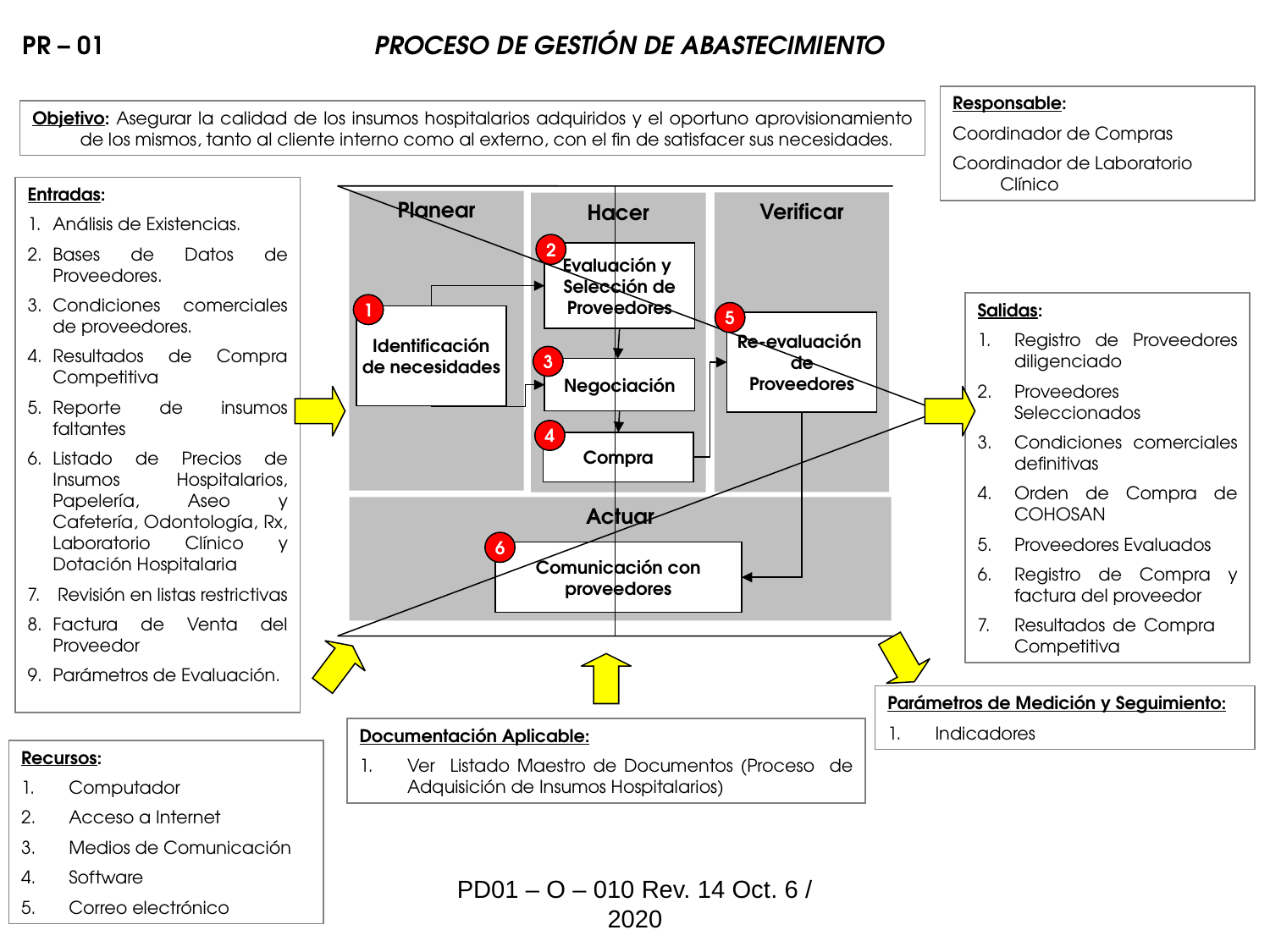

PR – 01
PROCESO DE GESTIÓN DE ABASTECIMIENTO
Responsable:
Coordinador de Compras
Coordinador de Laboratorio Clínico
Objetivo: Asegurar la calidad de los insumos hospitalarios adquiridos y el oportuno aprovisionamiento de los mismos, tanto al cliente interno como al externo, con el fin de satisfacer sus necesidades.
Entradas:
Análisis de Existencias.
Bases de Datos de Proveedores.
Condiciones comerciales de proveedores.
Resultados de Compra Competitiva
Reporte de insumos faltantes
Listado de Precios de Insumos Hospitalarios, Papelería, Aseo y Cafetería, Odontología, Rx, Laboratorio Clínico y Dotación Hospitalaria
 Revisión en listas restrictivas
Factura de Venta del Proveedor
Parámetros de Evaluación.

Planear
Verificar
Hacer
2
Evaluación y
Selección de
Proveedores
Salidas:
Registro de Proveedores diligenciado
Proveedores Seleccionados
Condiciones comerciales definitivas
Orden de Compra de COHOSAN
Proveedores Evaluados
Registro de Compra y factura del proveedor
Resultados de Compra    Competitiva
1
5
Identificación
de necesidades
Re-evaluación
de
Proveedores
3
Negociación

4
Compra
Actuar
6
Comunicación con
proveedores

Parámetros de Medición y Seguimiento:
Indicadores
Documentación Aplicable:
Ver  Listado Maestro de Documentos (Proceso  de Adquisición de Insumos Hospitalarios)
Recursos:
Computador
Acceso a Internet
Medios de Comunicación
Software
Correo electrónico
PD01 – O – 010 Rev. 14 Oct. 6 / 2020